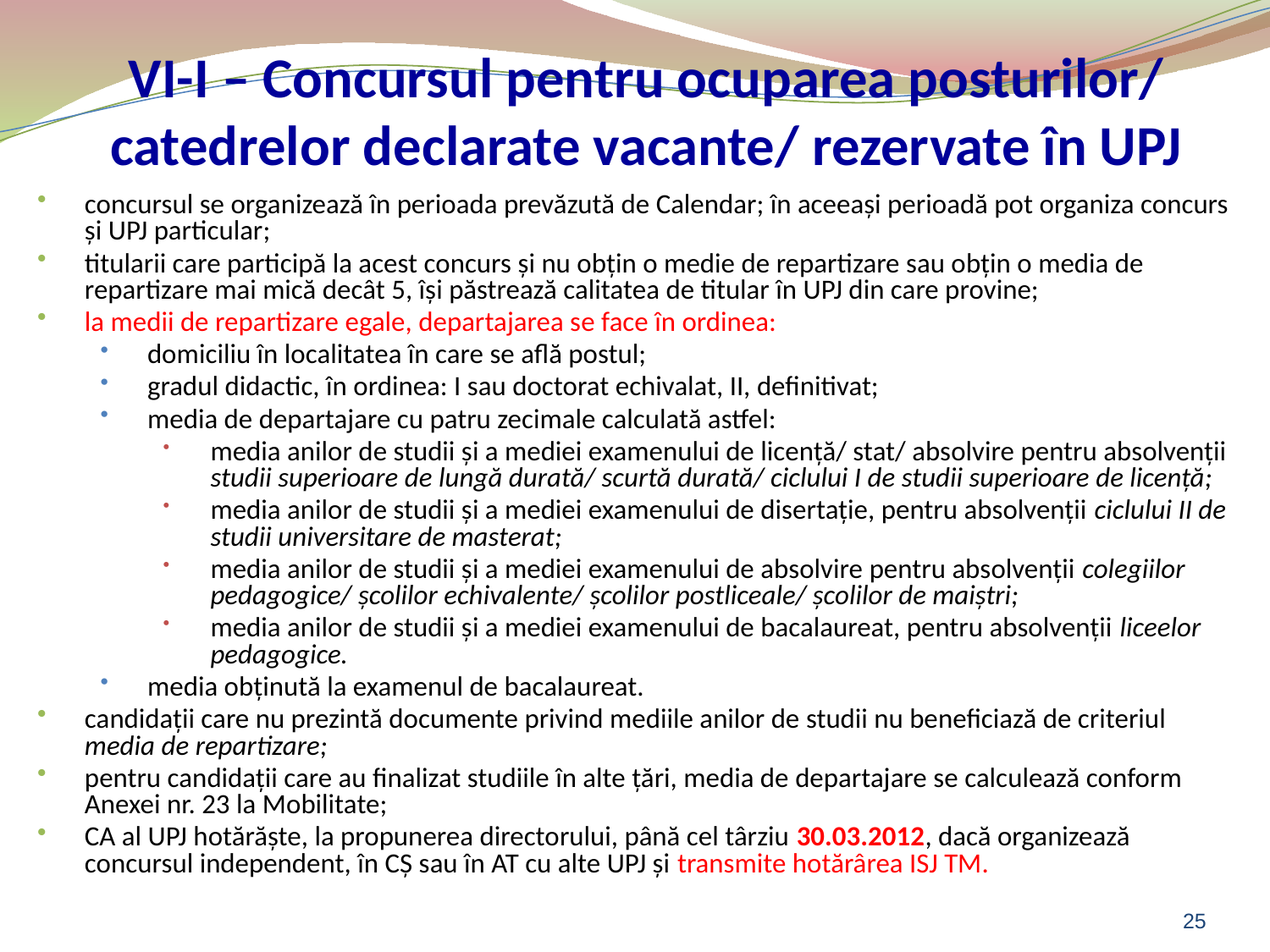

# VI-I – Concursul pentru ocuparea posturilor/ catedrelor declarate vacante/ rezervate în UPJ
concursul se organizează în perioada prevăzută de Calendar; în aceeaşi perioadă pot organiza concurs şi UPJ particular;
titularii care participă la acest concurs şi nu obţin o medie de repartizare sau obţin o media de repartizare mai mică decât 5, îşi păstrează calitatea de titular în UPJ din care provine;
la medii de repartizare egale, departajarea se face în ordinea:
domiciliu în localitatea în care se află postul;
gradul didactic, în ordinea: I sau doctorat echivalat, II, definitivat;
media de departajare cu patru zecimale calculată astfel:
media anilor de studii şi a mediei examenului de licenţă/ stat/ absolvire pentru absolvenţii studii superioare de lungă durată/ scurtă durată/ ciclului I de studii superioare de licenţă;
media anilor de studii şi a mediei examenului de disertaţie, pentru absolvenţii ciclului II de studii universitare de masterat;
media anilor de studii şi a mediei examenului de absolvire pentru absolvenţii colegiilor pedagogice/ şcolilor echivalente/ şcolilor postliceale/ şcolilor de maiştri;
media anilor de studii şi a mediei examenului de bacalaureat, pentru absolvenţii liceelor pedagogice.
media obţinută la examenul de bacalaureat.
candidaţii care nu prezintă documente privind mediile anilor de studii nu beneficiază de criteriul media de repartizare;
pentru candidaţii care au finalizat studiile în alte ţări, media de departajare se calculează conform Anexei nr. 23 la Mobilitate;
CA al UPJ hotărăşte, la propunerea directorului, până cel târziu 30.03.2012, dacă organizează concursul independent, în CŞ sau în AT cu alte UPJ şi transmite hotărârea ISJ TM.
25